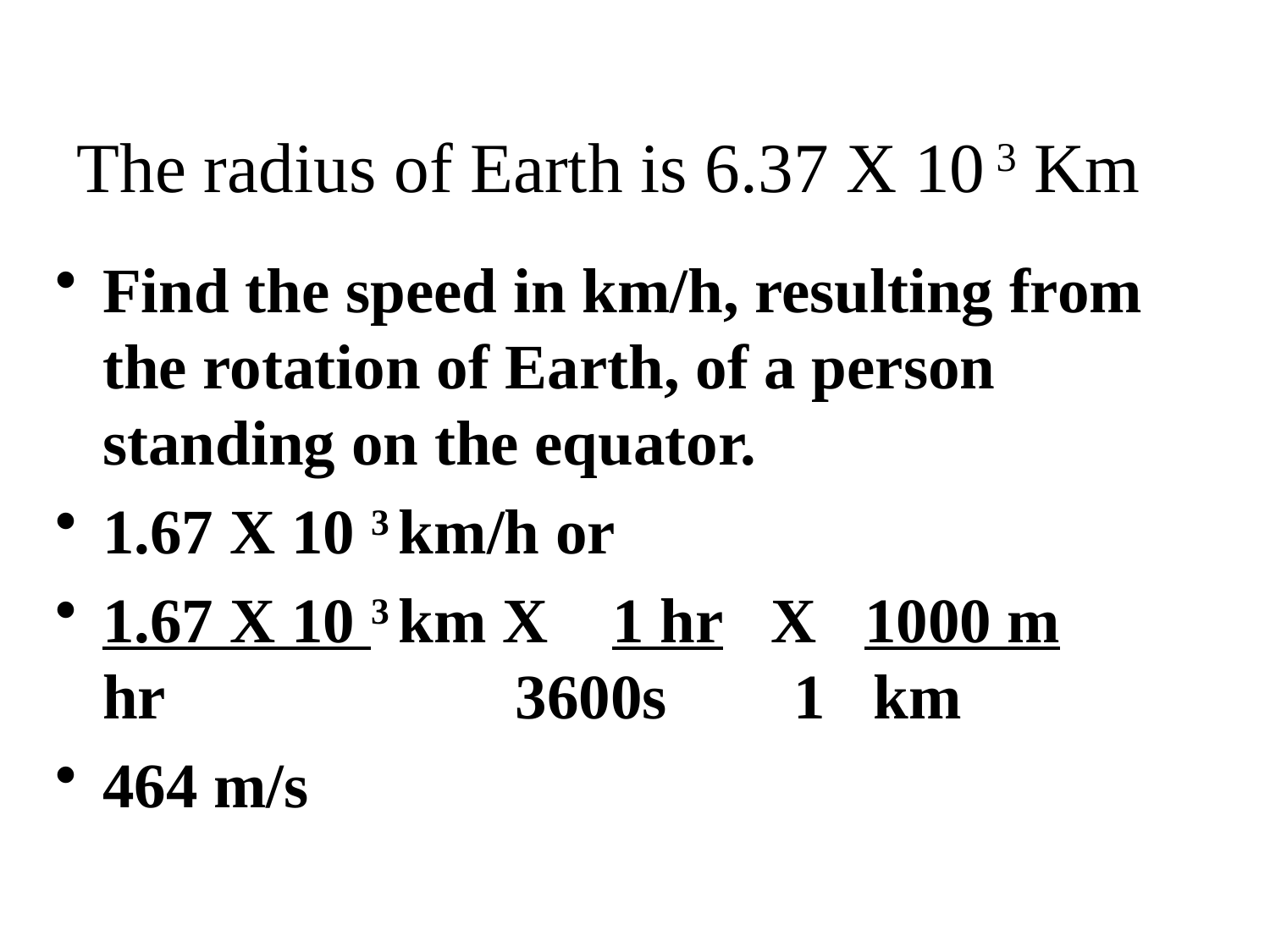

# The radius of Earth is 6.37 X 10 3 Km
Find the speed in km/h, resulting from the rotation of Earth, of a person standing on the equator.
1.67 X 10 3 km/h or
1.67 X 10 3 km X    1 hr   X   1000 m 	 hr		          3600s        1   km
464 m/s